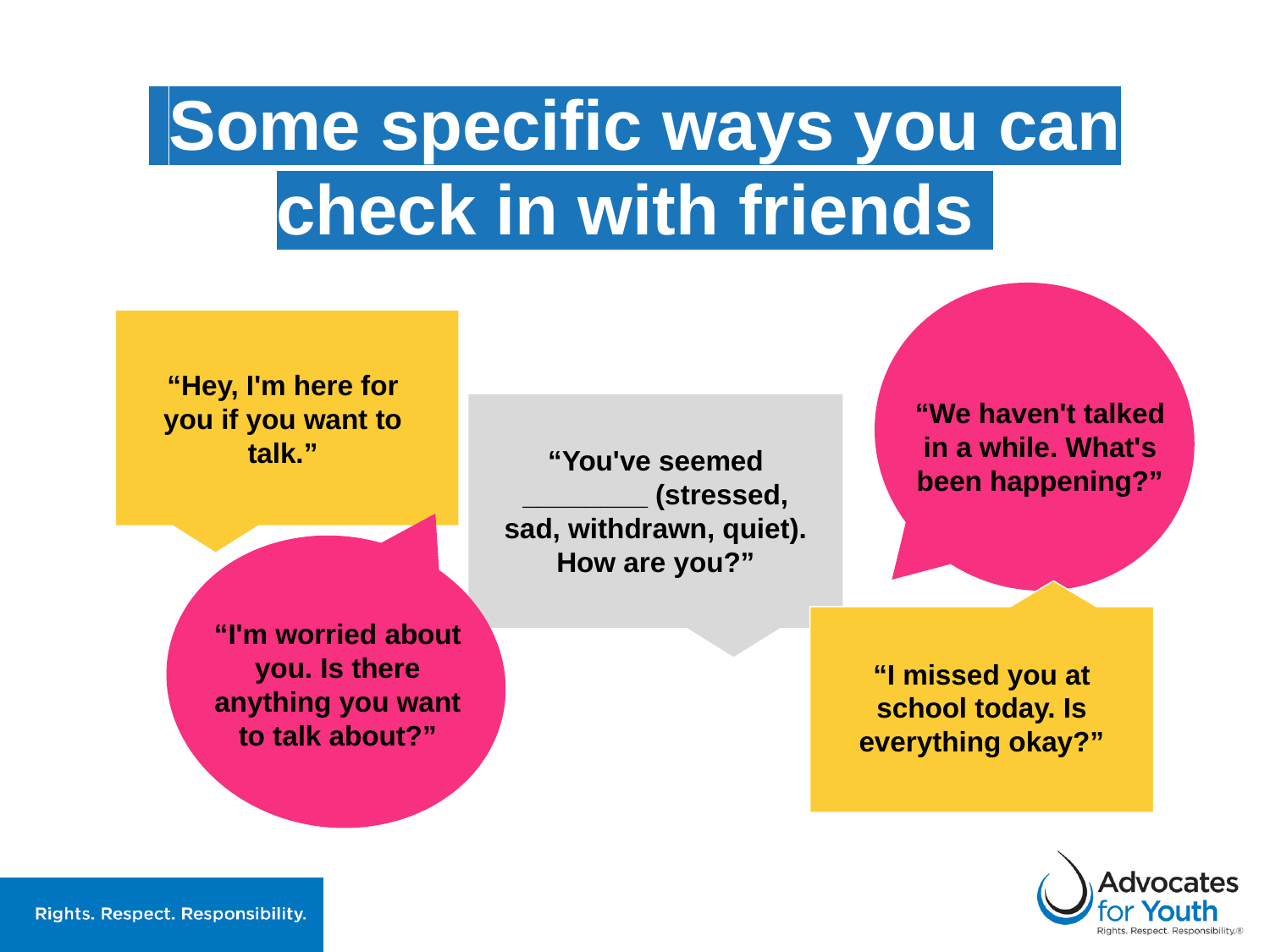

# Some specific ways you can check in with friends

“Hey, I'm here for you if you want to talk.”
“We haven't talked in a while. What's been happening?”

“You've seemed ________ (stressed, sad, withdrawn, quiet). How are you?”

“I'm worried about you. Is there anything you want to talk about?”

“I missed you at school today. Is everything okay?”